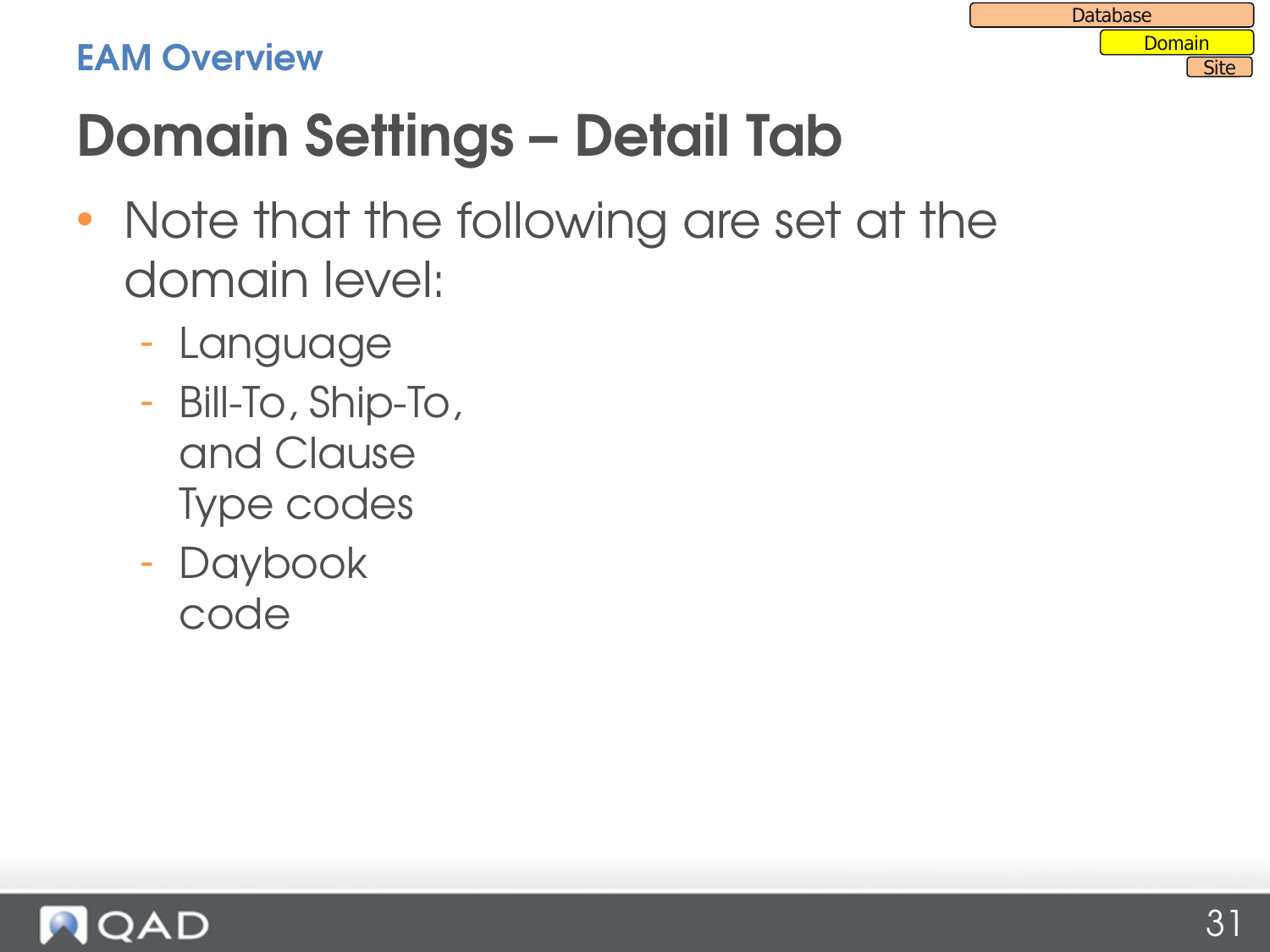

Database
Domain
Site
EAM Overview
# Domain Settings – Detail Tab
Note that the following are set at the domain level:
Language
Bill-To, Ship-To,
and Clause
Type codes
Daybook
code
31